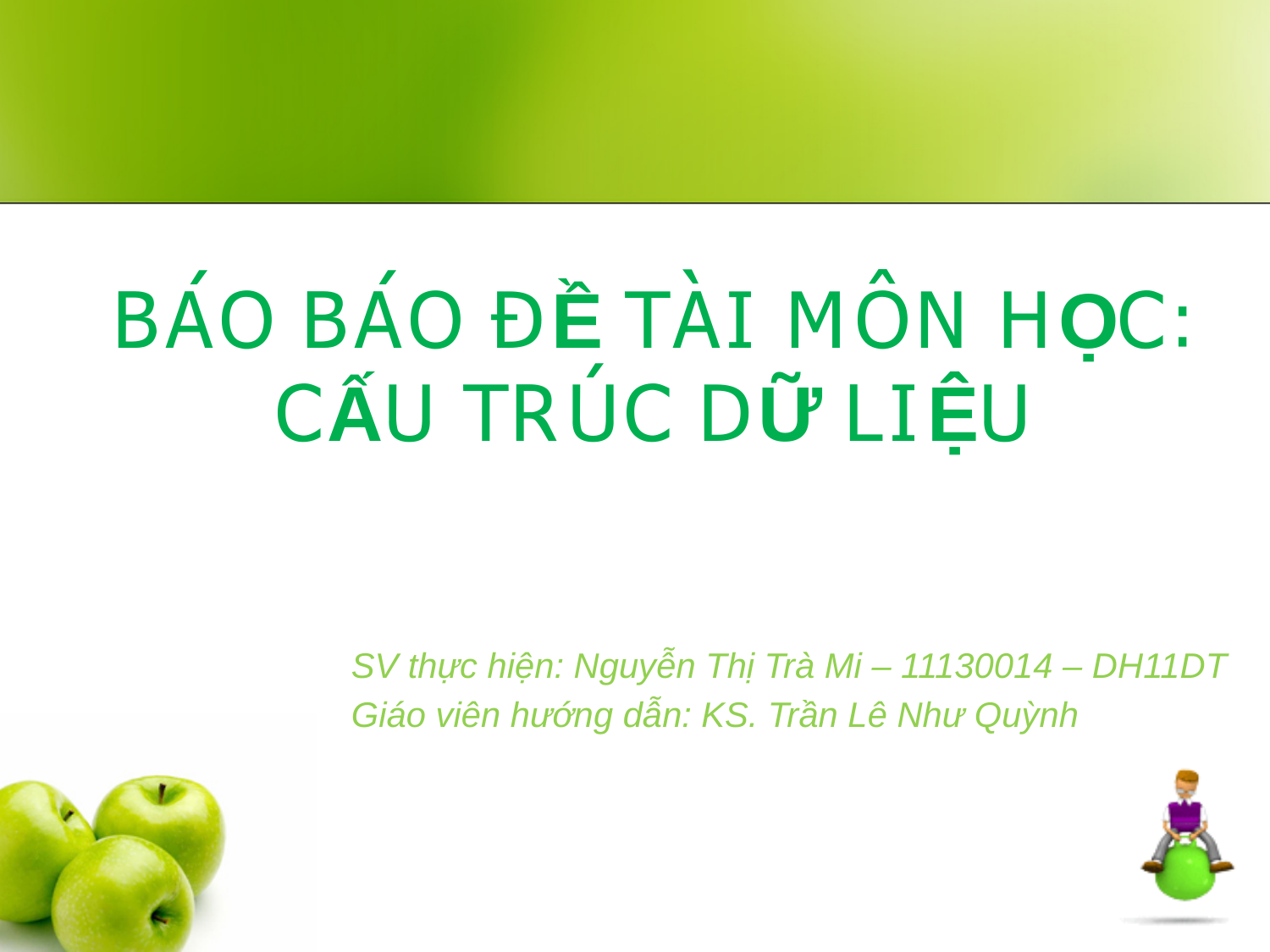

# BÁO BÁO ĐỀ TÀI MÔN HỌC: CẤU TRÚC DỮ LIỆU
SV thực hiện: Nguyễn Thị Trà Mi – 11130014 – DH11DT
Giáo viên hướng dẫn: KS. Trần Lê Như Quỳnh